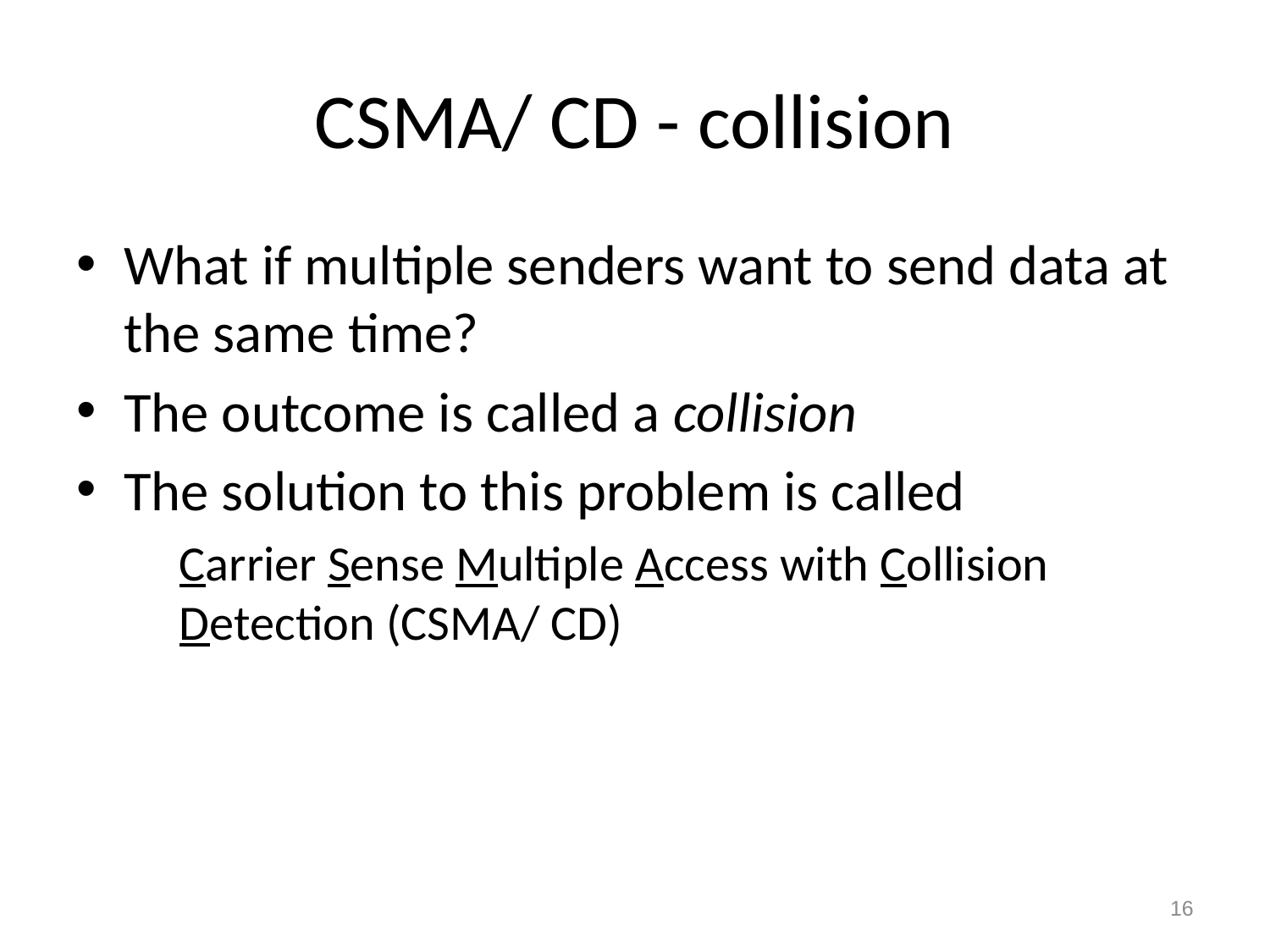

# CSMA/ CD - collision
What if multiple senders want to send data at the same time?
The outcome is called a collision
The solution to this problem is called
	Carrier Sense Multiple Access with Collision Detection (CSMA/ CD)
16